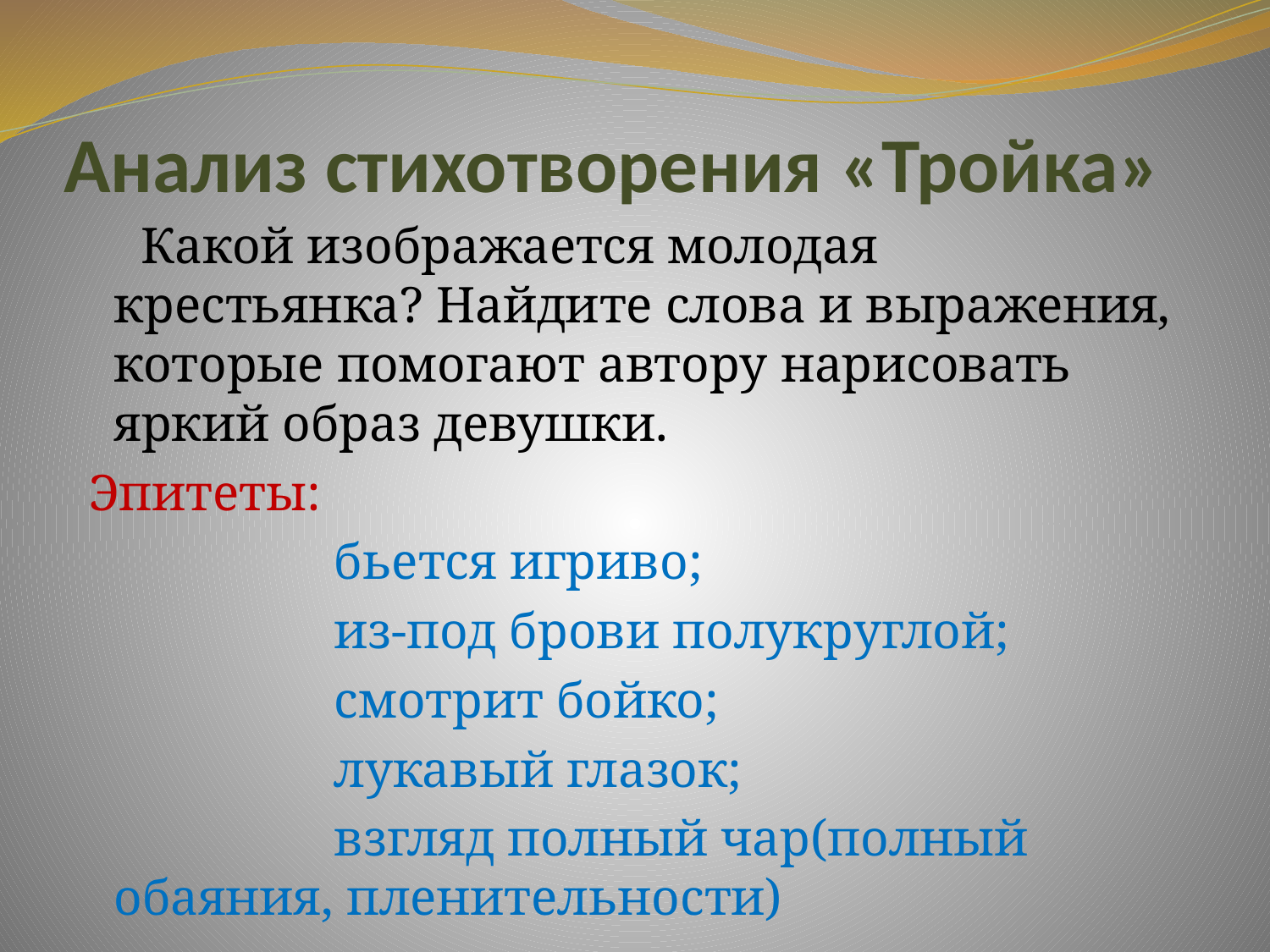

# Анализ стихотворения «Тройка»
     Какой изображается молодая крестьянка? Найдите слова и выражения, которые помогают автору нарисовать яркий образ девушки.
 Эпитеты:
                    бьется игриво;
                    из-под брови полукруглой;
                    смотрит бойко;
                    лукавый глазок;
                    взгляд полный чар(полный обаяния, пленительности)